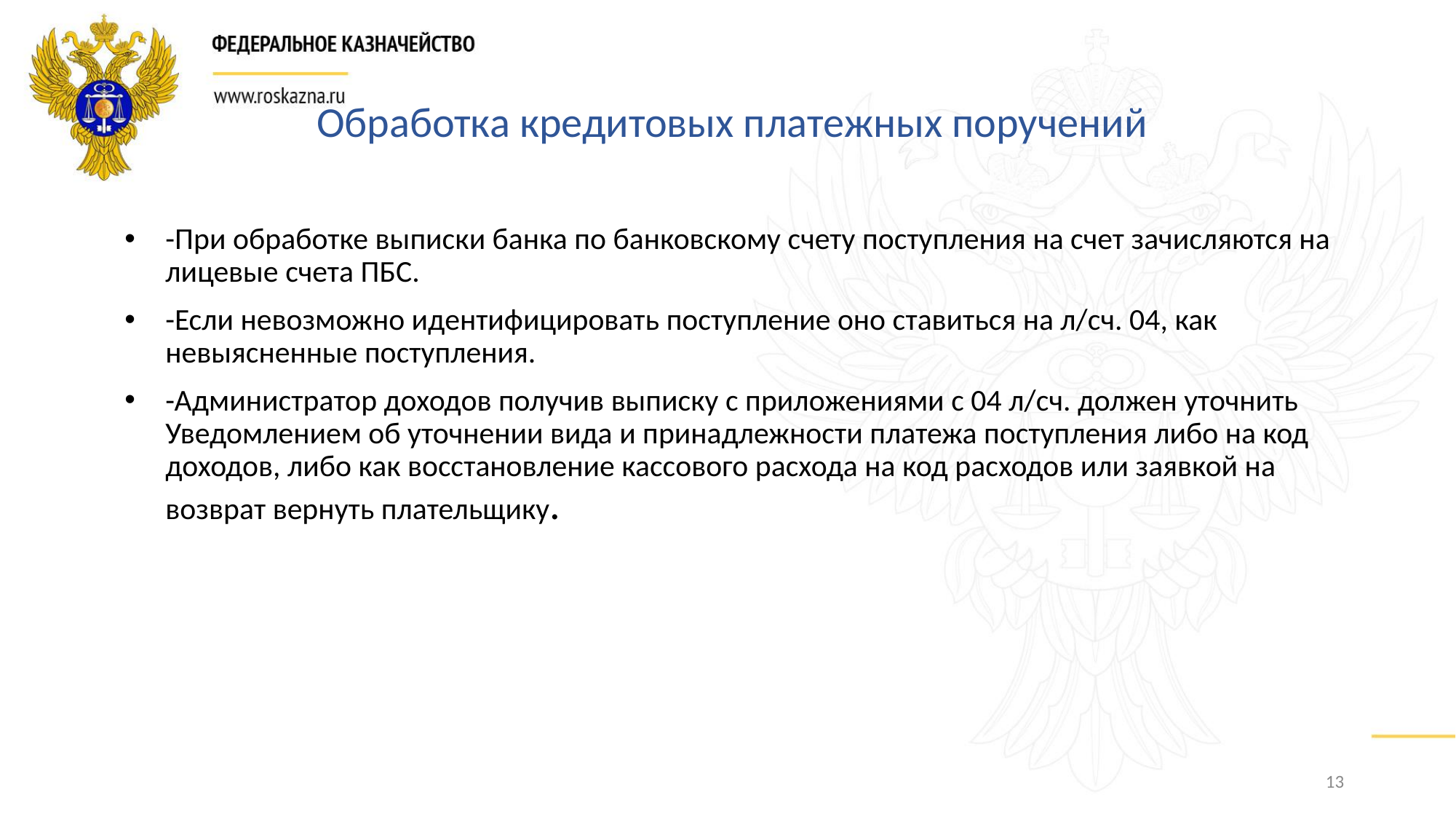

# Обработка кредитовых платежных поручений
-При обработке выписки банка по банковскому счету поступления на счет зачисляются на лицевые счета ПБС.
-Если невозможно идентифицировать поступление оно ставиться на л/сч. 04, как невыясненные поступления.
-Администратор доходов получив выписку с приложениями с 04 л/сч. должен уточнить Уведомлением об уточнении вида и принадлежности платежа поступления либо на код доходов, либо как восстановление кассового расхода на код расходов или заявкой на возврат вернуть плательщику.
13